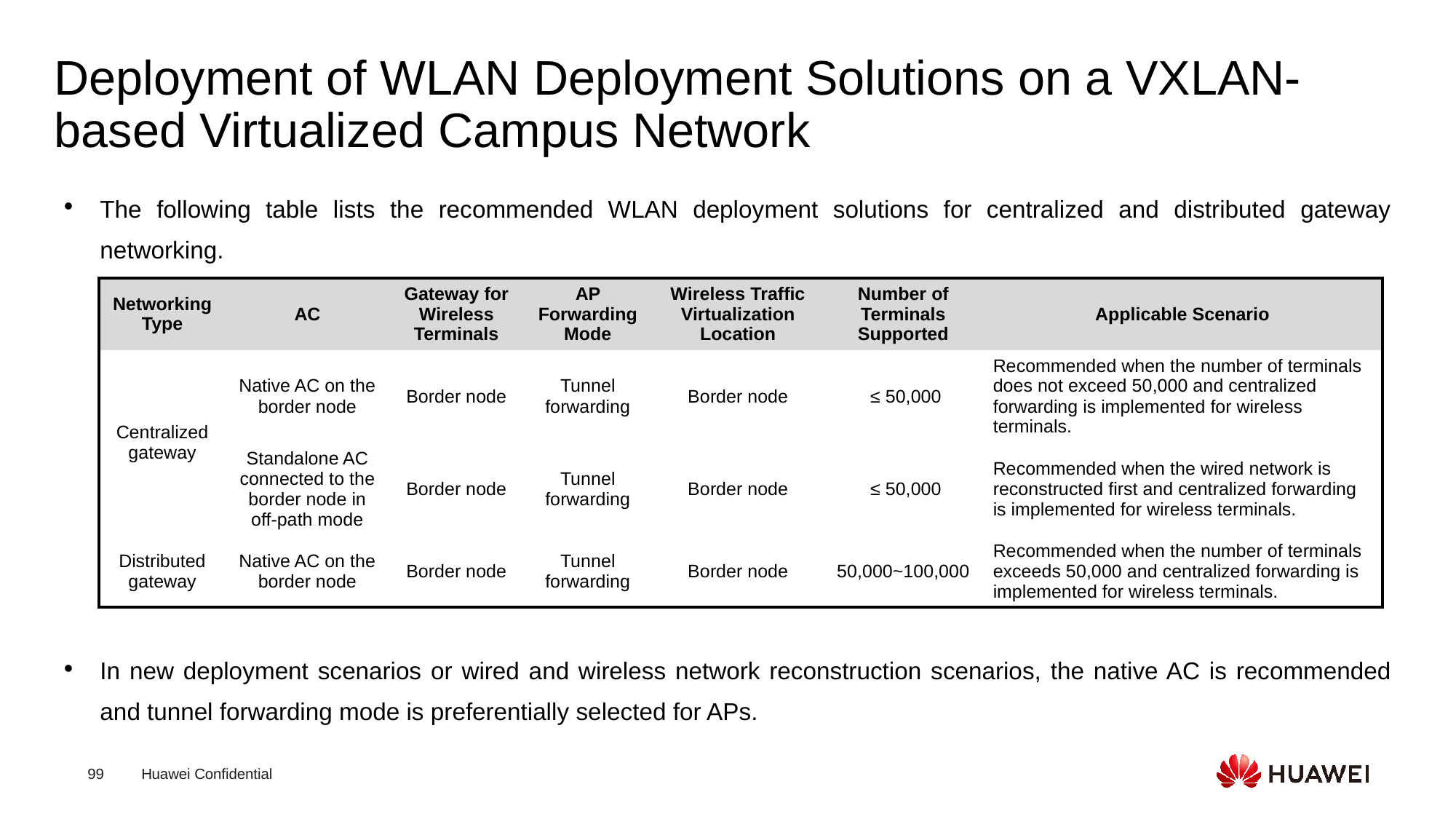

# Deployment of WLAN Deployment Solutions on a VXLAN-based Virtualized Campus Network
The following table lists the recommended WLAN deployment solutions for centralized and distributed gateway networking.

In new deployment scenarios or wired and wireless network reconstruction scenarios, the native AC is recommended and tunnel forwarding mode is preferentially selected for APs.

| Networking Type | AC | Gateway for Wireless Terminals | AP Forwarding Mode | Wireless Traffic Virtualization Location | Number of Terminals Supported | Applicable Scenario |
| --- | --- | --- | --- | --- | --- | --- |
| Centralized gateway | Native AC on the border node | Border node | Tunnel forwarding | Border node | ≤ 50,000 | Recommended when the number of terminals does not exceed 50,000 and centralized forwarding is implemented for wireless terminals. |
|  | Standalone AC connected to the border node in off-path mode | Border node | Tunnel forwarding | Border node | ≤ 50,000 | Recommended when the wired network is reconstructed first and centralized forwarding is implemented for wireless terminals. |
| Distributed gateway | Native AC on the border node | Border node | Tunnel forwarding | Border node | 50,000~100,000 | Recommended when the number of terminals exceeds 50,000 and centralized forwarding is implemented for wireless terminals. |